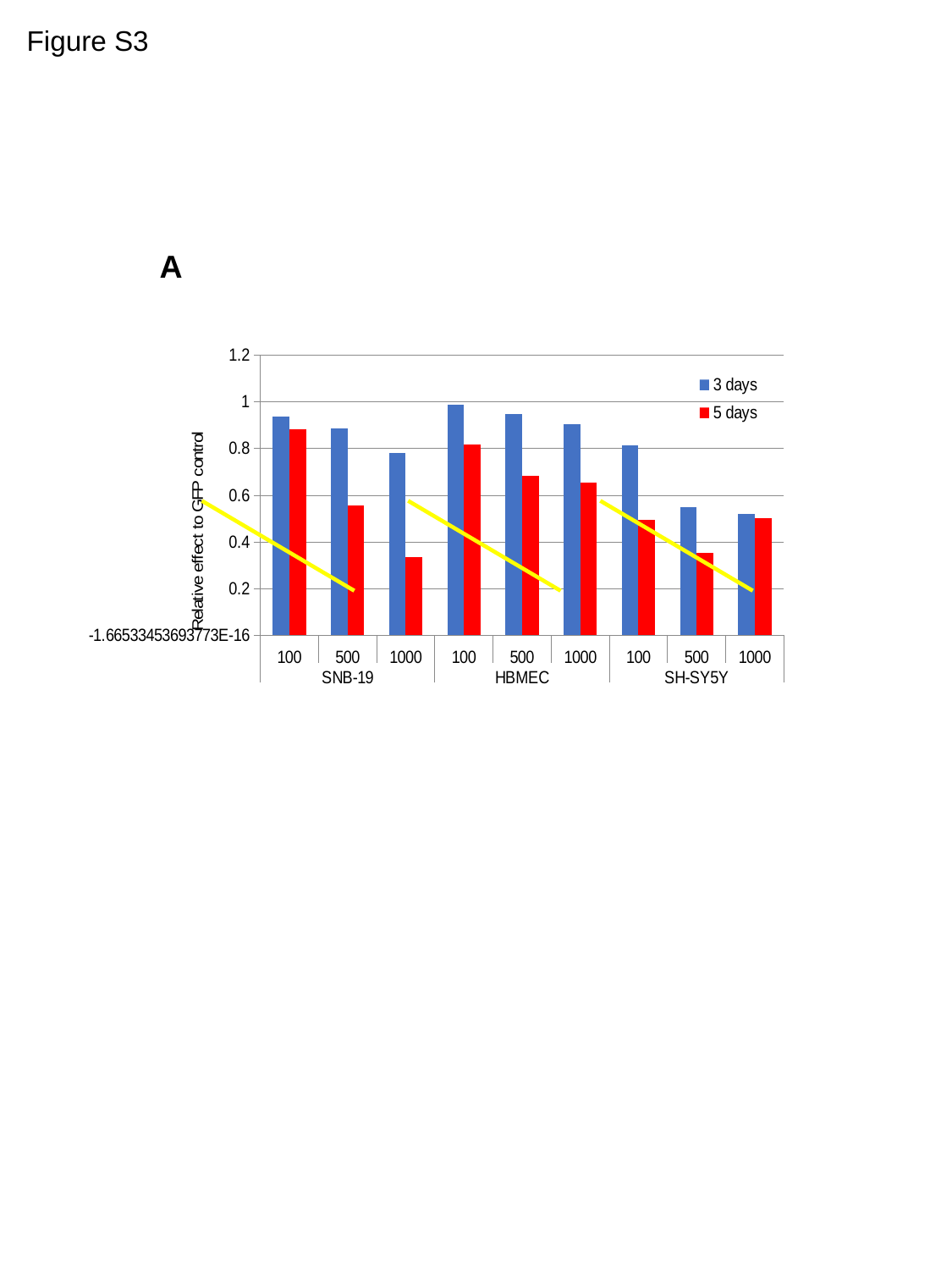

Figure S3
A

### Chart

| Category | 3 days | 5 days |
|---|---|---|
| 100 | 0.9375203384315002 | 0.8830049261083744 |
| 500 | 0.8854844887016469 | 0.5577047066408768 |
| 1000 | 0.7805544709098008 | 0.33357771260997066 |
| 100 | 0.9868114817688131 | 0.8180349932705249 |
| 500 | 0.9494712103407755 | 0.6836105976586567 |
| 1000 | 0.9042904290429045 | 0.6528861154446177 |
| 100 | 0.8146473779385173 | 0.4929494712103408 |
| 500 | 0.549936788874842 | 0.3537604456824513 |
| 1000 | 0.5197628458498024 | 0.5028571428571429 |